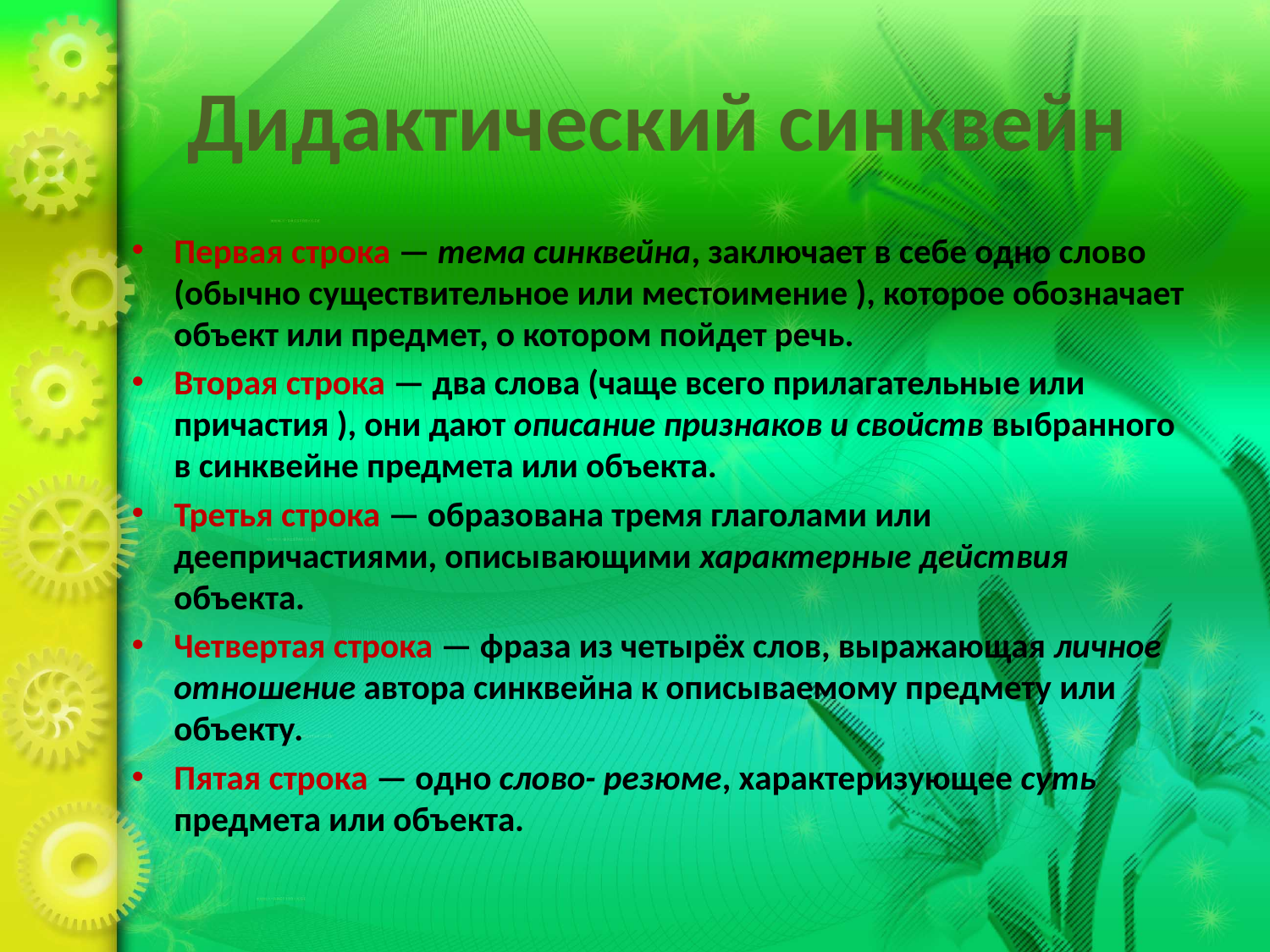

# Дидактический синквейн
Первая строка — тема синквейна, заключает в себе одно слово (обычно существительное или местоимение ), которое обозначает объект или предмет, о котором пойдет речь.
Вторая строка — два слова (чаще всего прилагательные или причастия ), они дают описание признаков и свойств выбранного в синквейне предмета или объекта.
Третья строка — образована тремя глаголами или деепричастиями, описывающими характерные действия объекта.
Четвертая строка — фраза из четырёх слов, выражающая личное отношение автора синквейна к описываемому предмету или объекту.
Пятая строка — одно слово- резюме, характеризующее суть предмета или объекта.